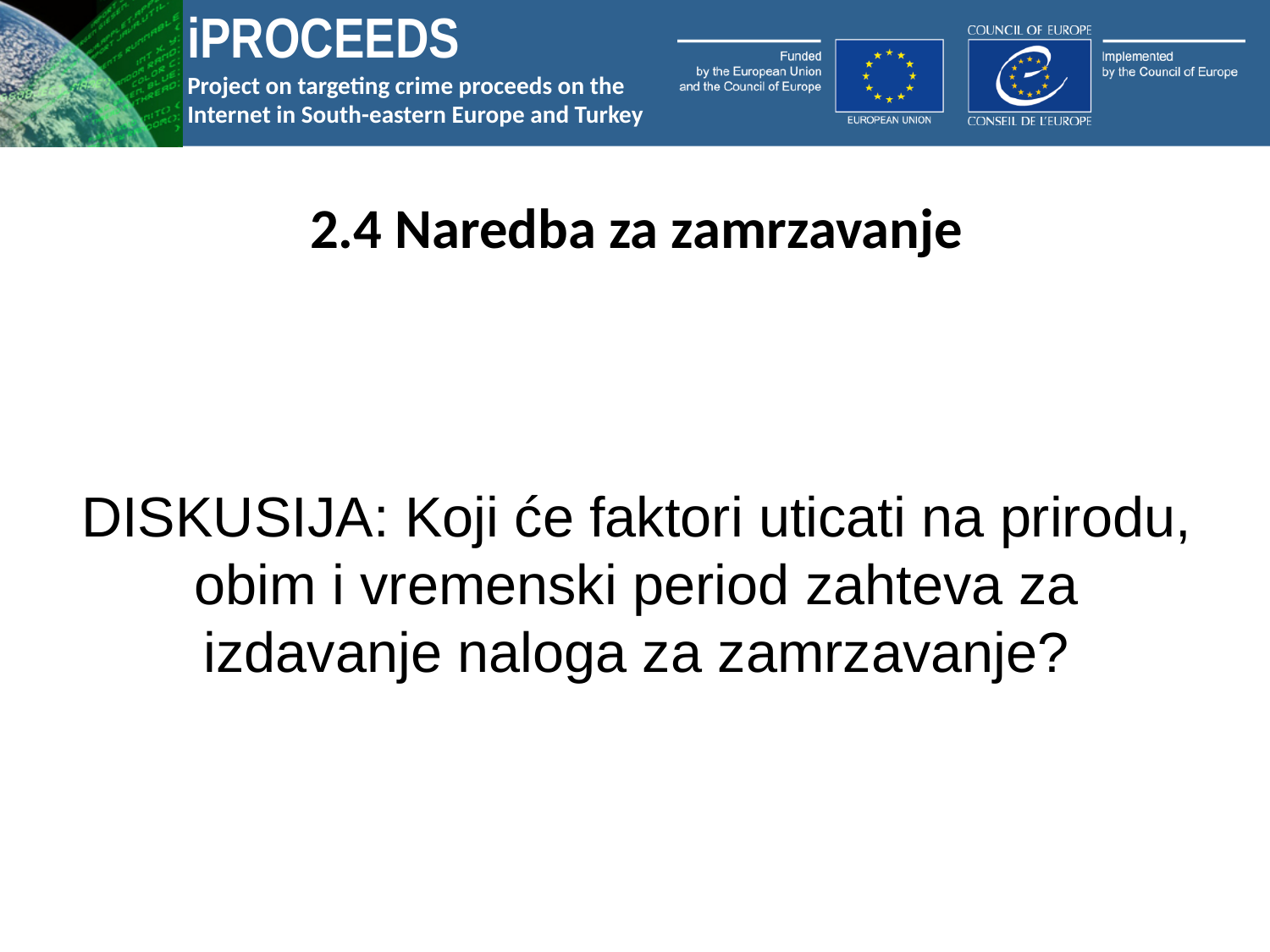

# 2.4 Naredba za zamrzavanje

DISKUSIJA: Koji će faktori uticati na prirodu, obim i vremenski period zahteva za izdavanje naloga za zamrzavanje?